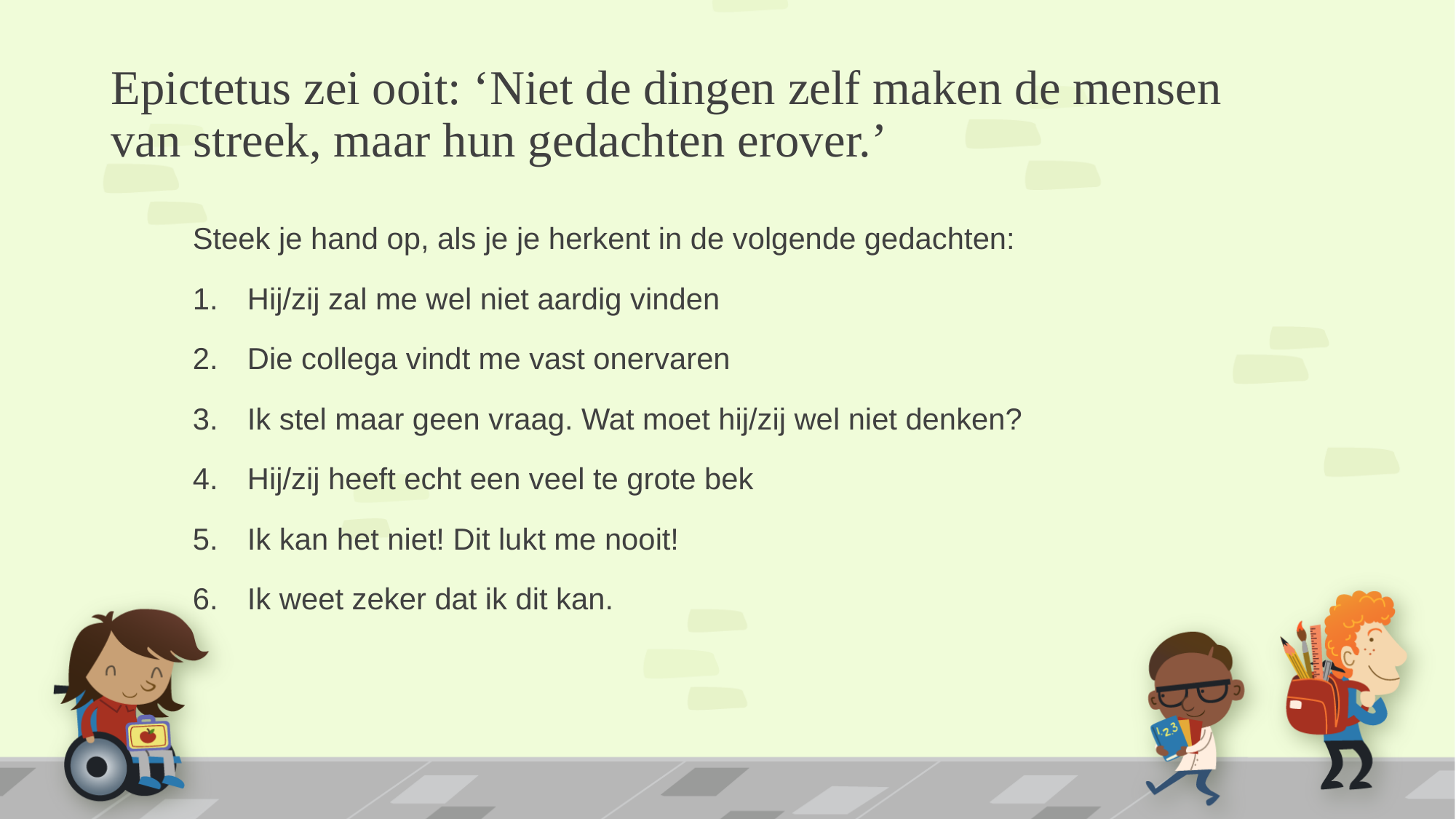

# Epictetus zei ooit: ‘Niet de dingen zelf maken de mensen van streek, maar hun gedachten erover.’
Steek je hand op, als je je herkent in de volgende gedachten:
Hij/zij zal me wel niet aardig vinden
Die collega vindt me vast onervaren
Ik stel maar geen vraag. Wat moet hij/zij wel niet denken?
Hij/zij heeft echt een veel te grote bek
Ik kan het niet! Dit lukt me nooit!
Ik weet zeker dat ik dit kan.